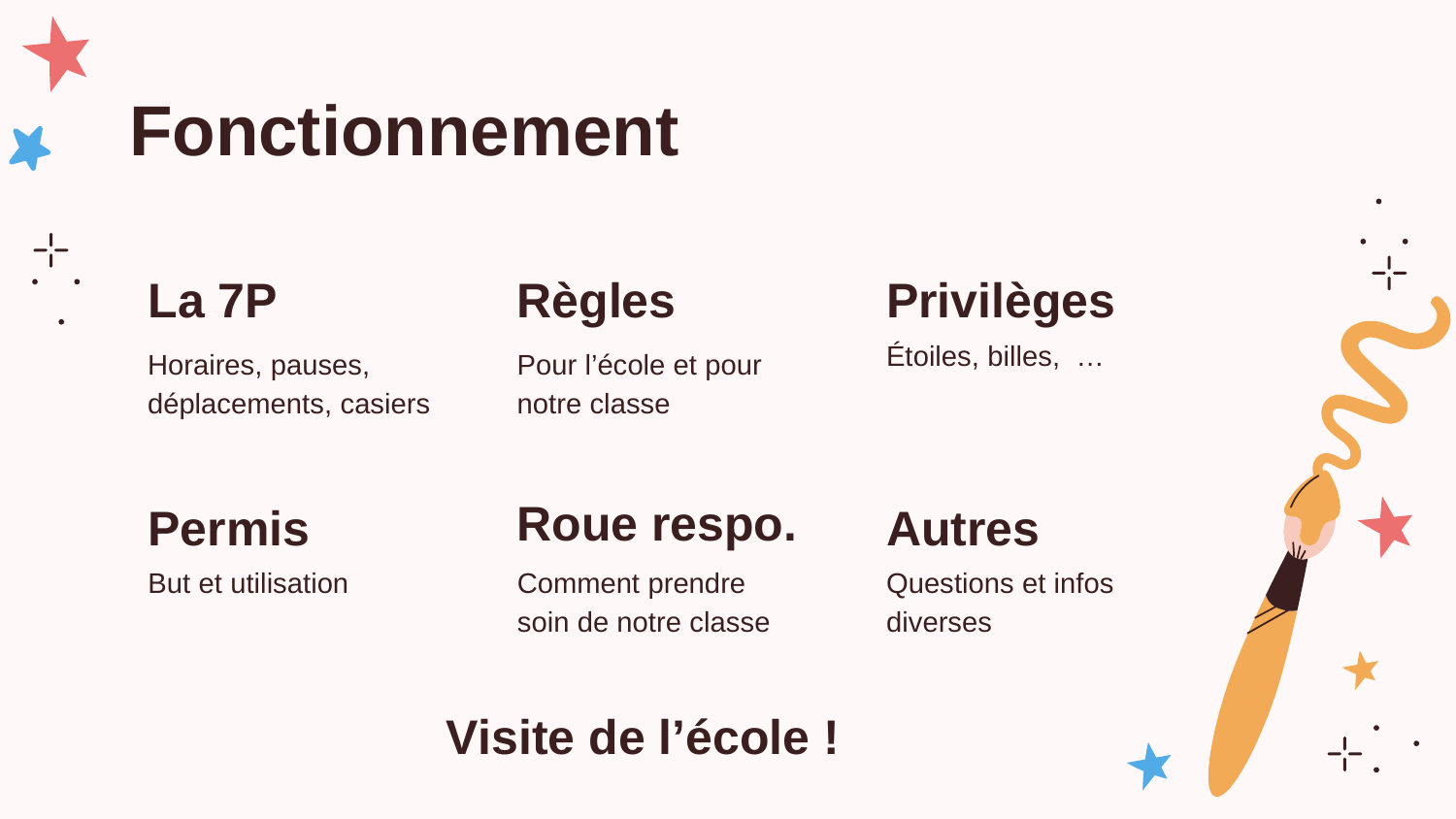

# Fonctionnement
Règles
La 7P
Privilèges

Étoiles, billes,  …
Pour l’école et pour notre classe
Horaires, pauses, déplacements, casiers
Roue respo.
Permis
Autres
But et utilisation
Comment prendre soin de notre classe
Questions et infos diverses
Visite de l’école !